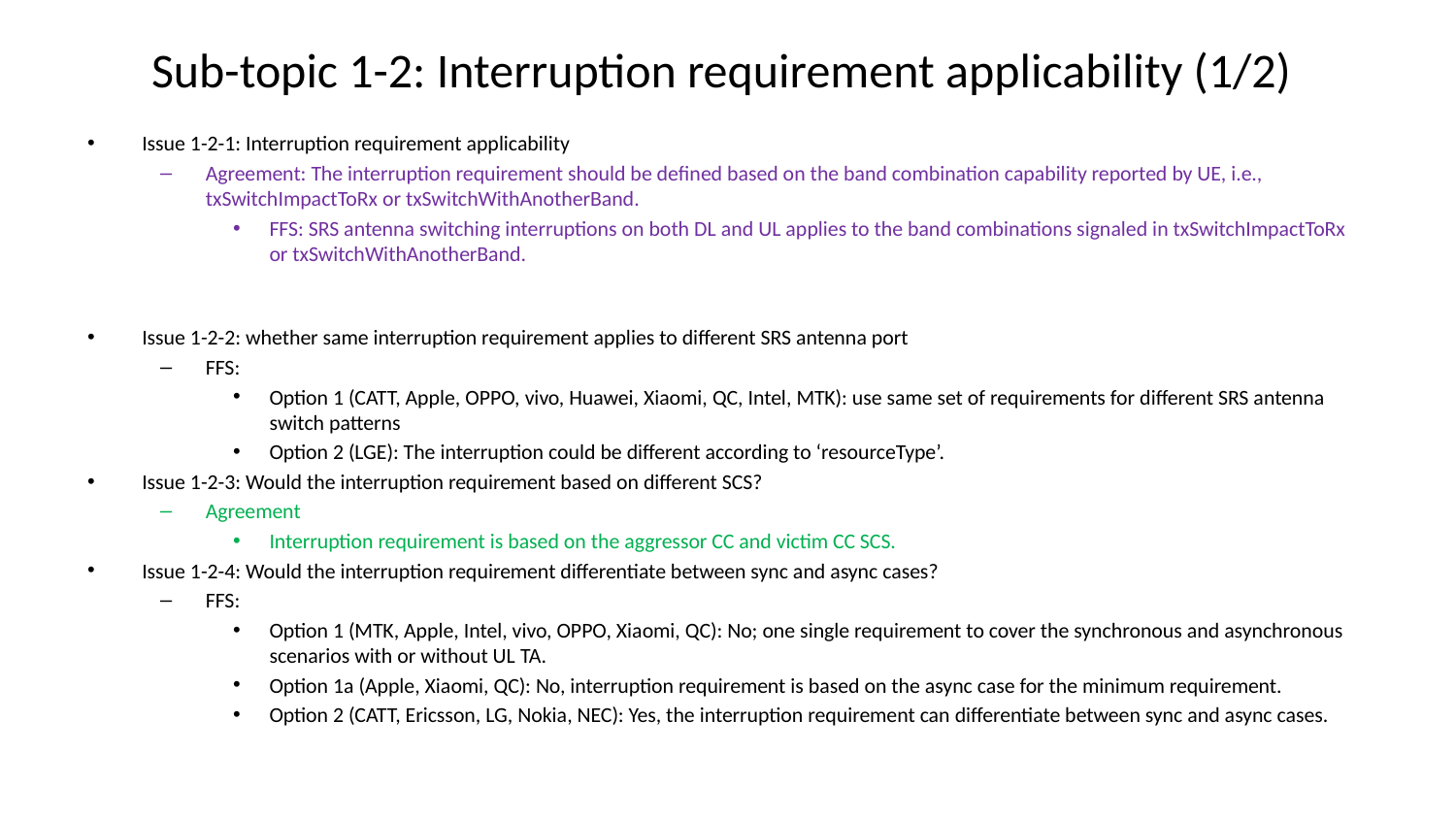

# Sub-topic 1-2: Interruption requirement applicability (1/2)
Issue 1-2-1: Interruption requirement applicability
Agreement: The interruption requirement should be defined based on the band combination capability reported by UE, i.e., txSwitchImpactToRx or txSwitchWithAnotherBand.
FFS: SRS antenna switching interruptions on both DL and UL applies to the band combinations signaled in txSwitchImpactToRx or txSwitchWithAnotherBand.

Issue 1-2-2: whether same interruption requirement applies to different SRS antenna port
FFS:
Option 1 (CATT, Apple, OPPO, vivo, Huawei, Xiaomi, QC, Intel, MTK): use same set of requirements for different SRS antenna switch patterns
Option 2 (LGE): The interruption could be different according to ‘resourceType’.
Issue 1-2-3: Would the interruption requirement based on different SCS?
Agreement
Interruption requirement is based on the aggressor CC and victim CC SCS.
Issue 1-2-4: Would the interruption requirement differentiate between sync and async cases?
FFS:
Option 1 (MTK, Apple, Intel, vivo, OPPO, Xiaomi, QC): No; one single requirement to cover the synchronous and asynchronous scenarios with or without UL TA.
Option 1a (Apple, Xiaomi, QC): No, interruption requirement is based on the async case for the minimum requirement.
Option 2 (CATT, Ericsson, LG, Nokia, NEC): Yes, the interruption requirement can differentiate between sync and async cases.